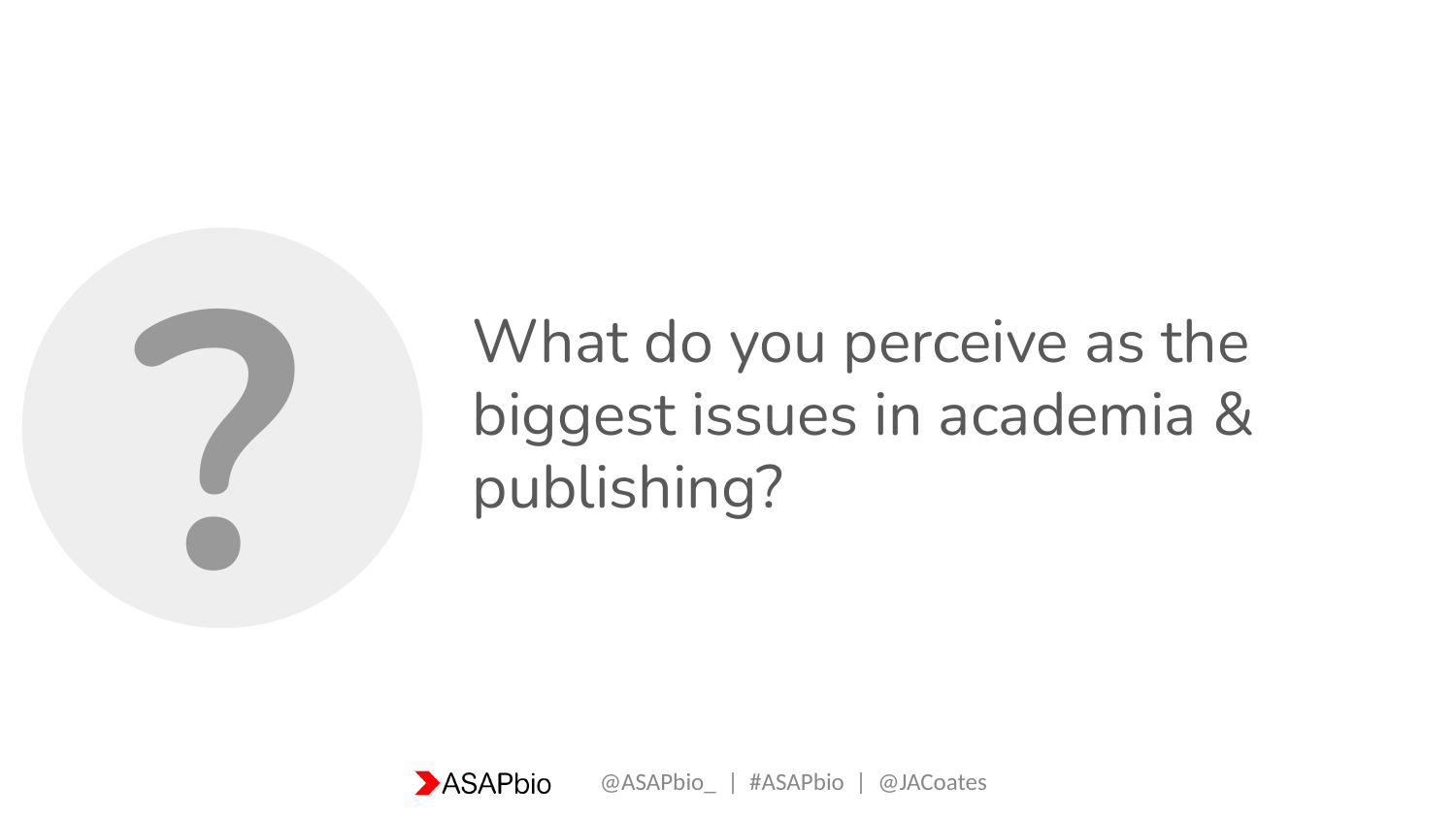

?

# What do you perceive as the biggest issues in academia & publishing?